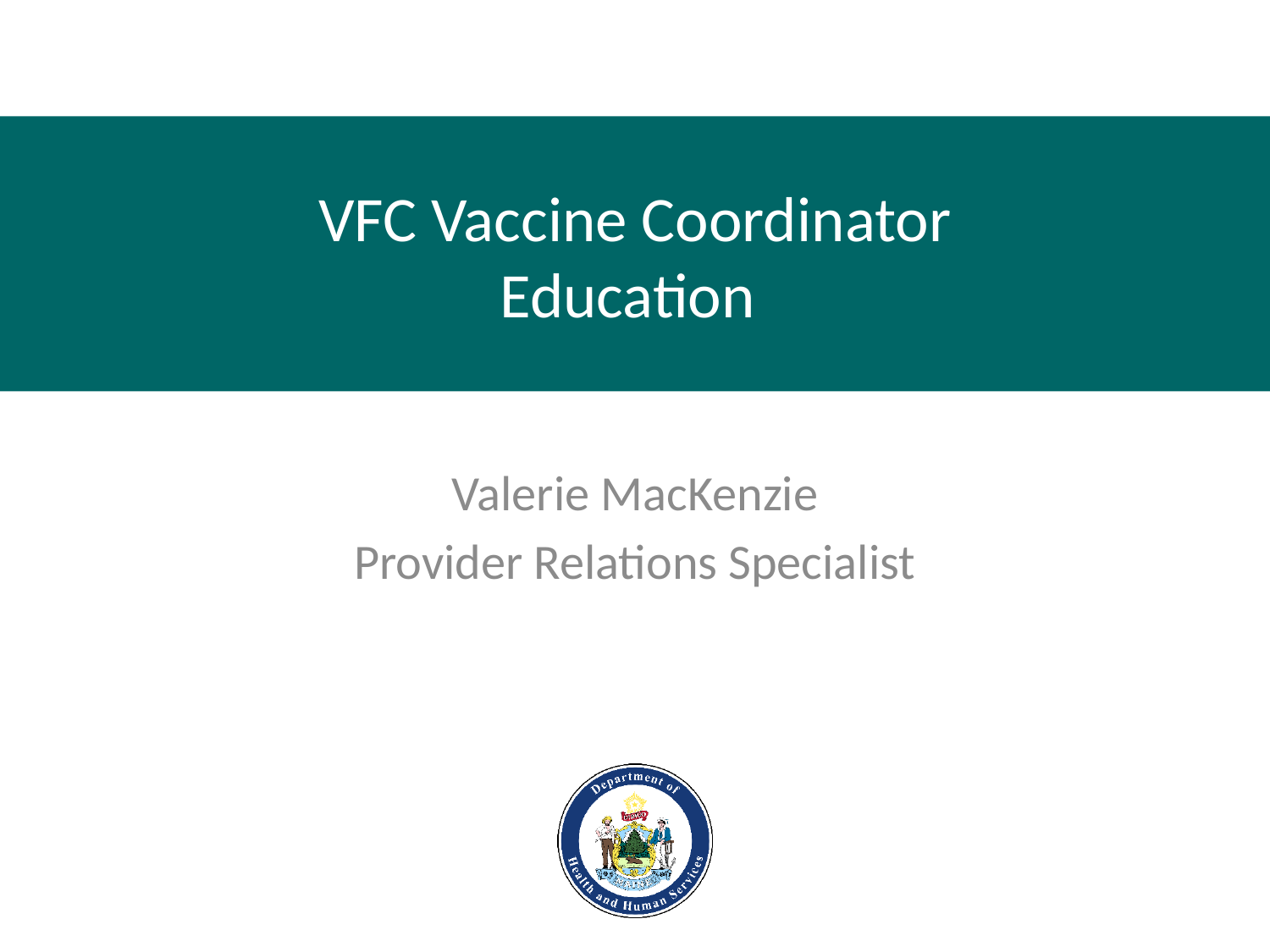

# VFC Vaccine Coordinator Education
Valerie MacKenzie
Provider Relations Specialist